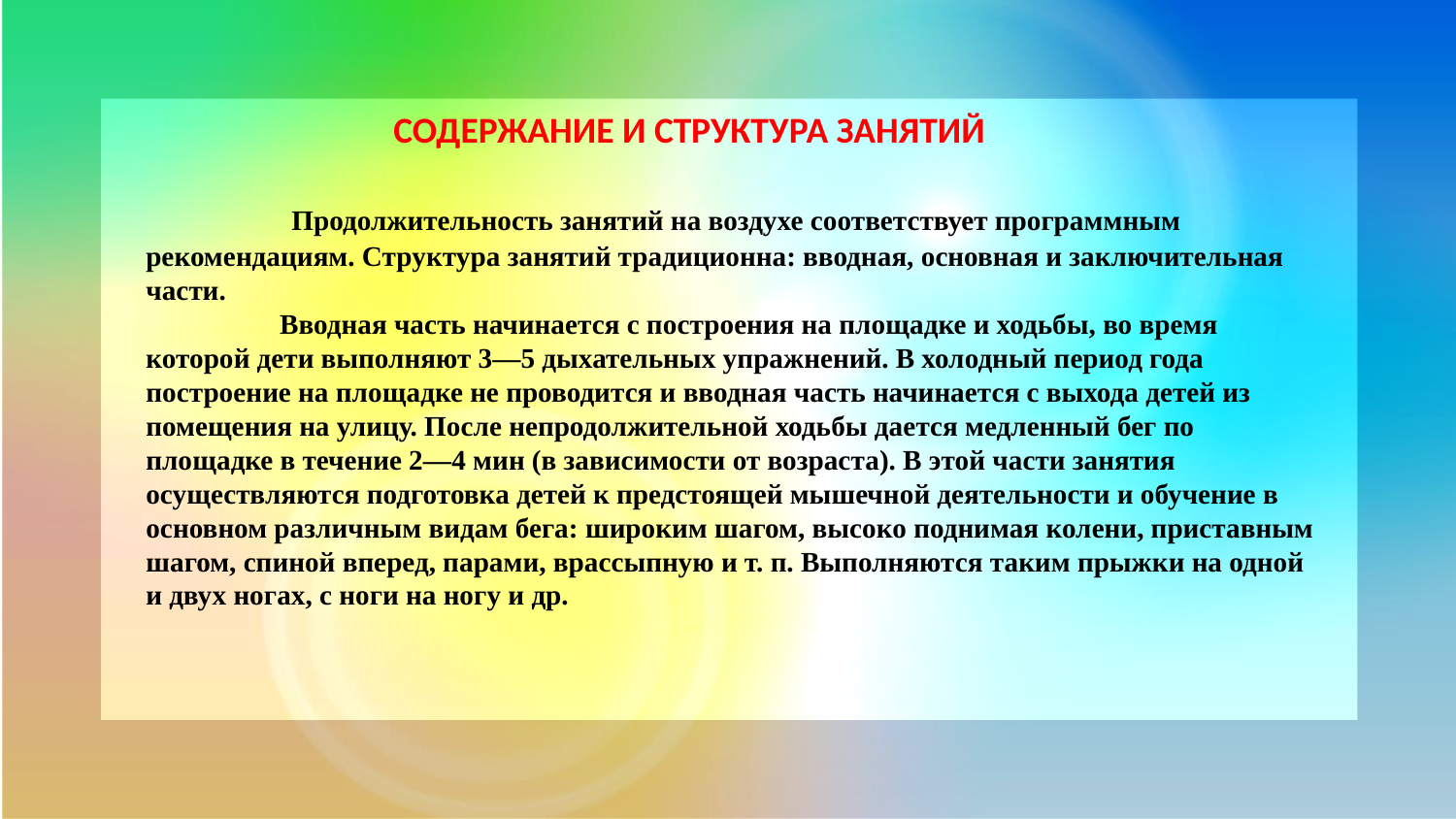

СОДЕРЖАНИЕ И СТРУКТУРА ЗАНЯТИЙ
	Продолжительность занятий на воздухе соответствует программным рекомендациям. Структура занятий традиционна: вводная, основная и заключительная части.
                   Вводная часть начинается с построения на площадке и ходьбы, во время которой дети выполняют 3—5 дыхательных упражнений. В холодный период года построение на площадке не проводится и вводная часть начинается с выхода детей из помещения на улицу. После непродолжительной ходьбы дается медленный бег по площадке в течение 2—4 мин (в зависимости от возраста). В этой части занятия осуществляются подготовка детей к предстоящей мышечной деятельности и обучение в основном различным видам бега: широким шагом, высоко поднимая колени, приставным шагом, спиной вперед, парами, врассыпную и т. п. Выполняются таким прыжки на одной и двух ногах, с ноги на ногу и др.